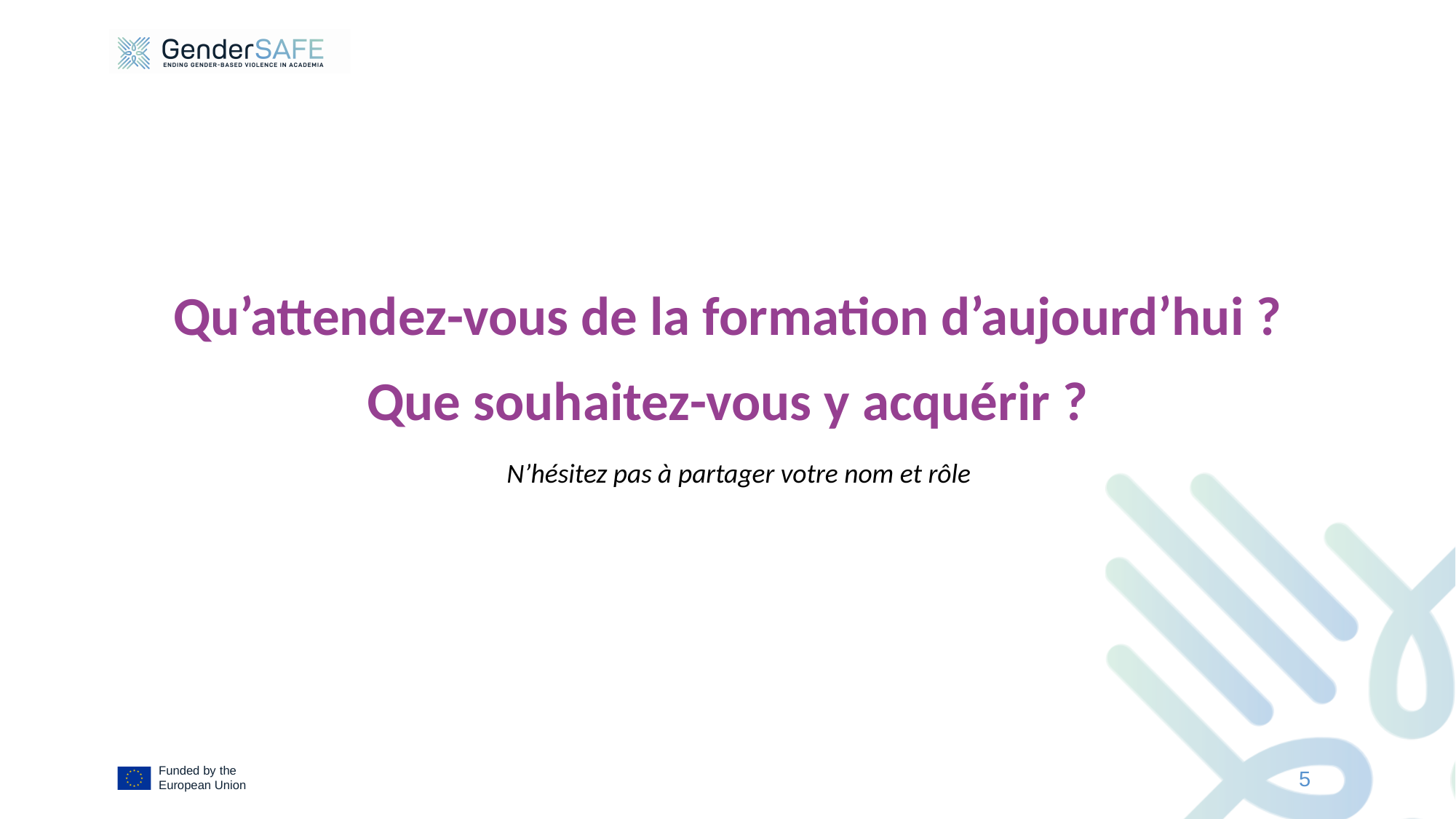

Qu’attendez-vous de la formation d’aujourd’hui ? Que souhaitez-vous y acquérir ?
N’hésitez pas à partager votre nom et rôle
5